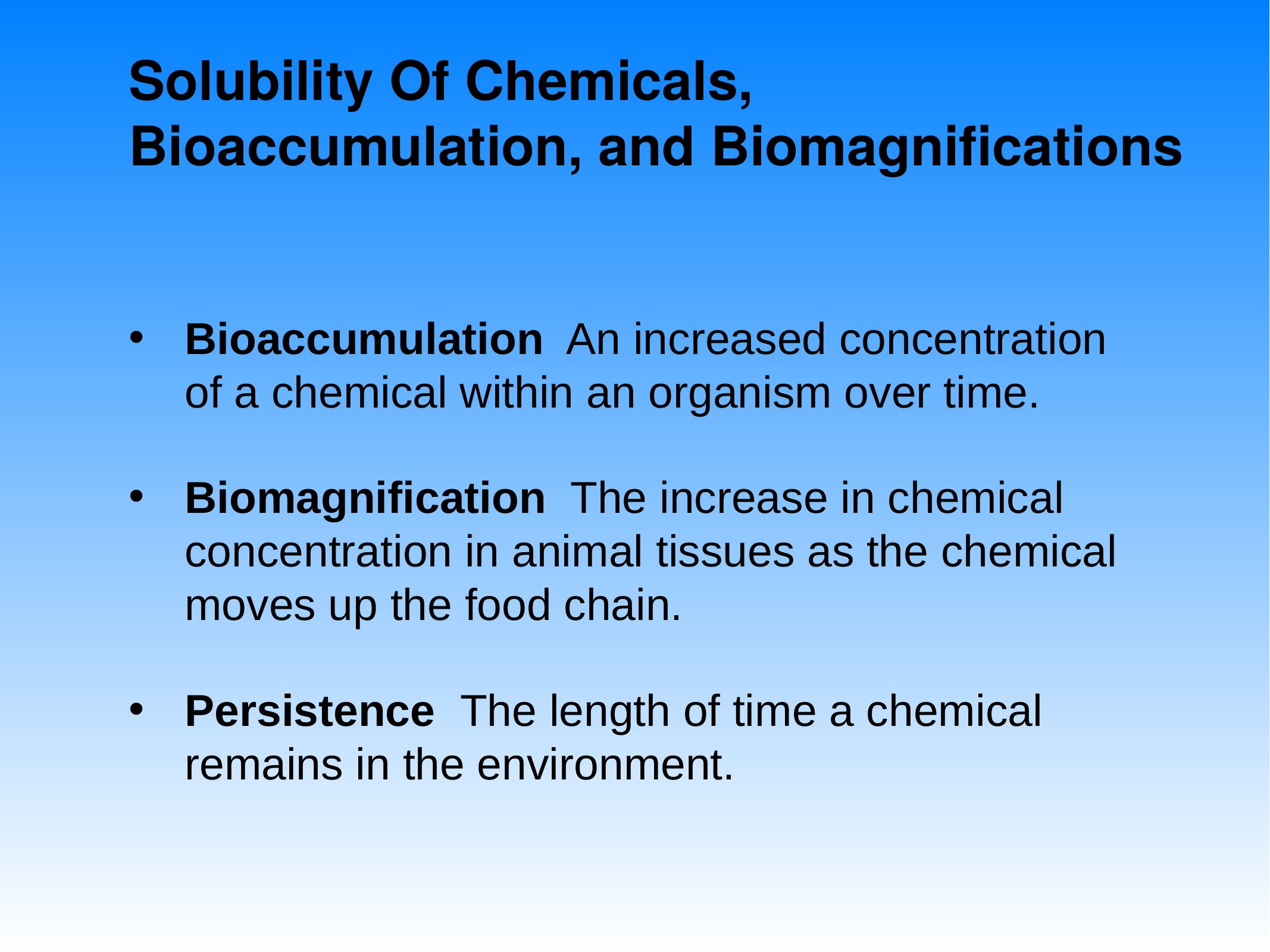

# Solubility Of Chemicals, Bioaccumulation, and Biomagnifications
Bioaccumulation  An increased concentration of a chemical within an organism over time.
Biomagnification  The increase in chemical concentration in animal tissues as the chemical moves up the food chain.
Persistence  The length of time a chemical remains in the environment.